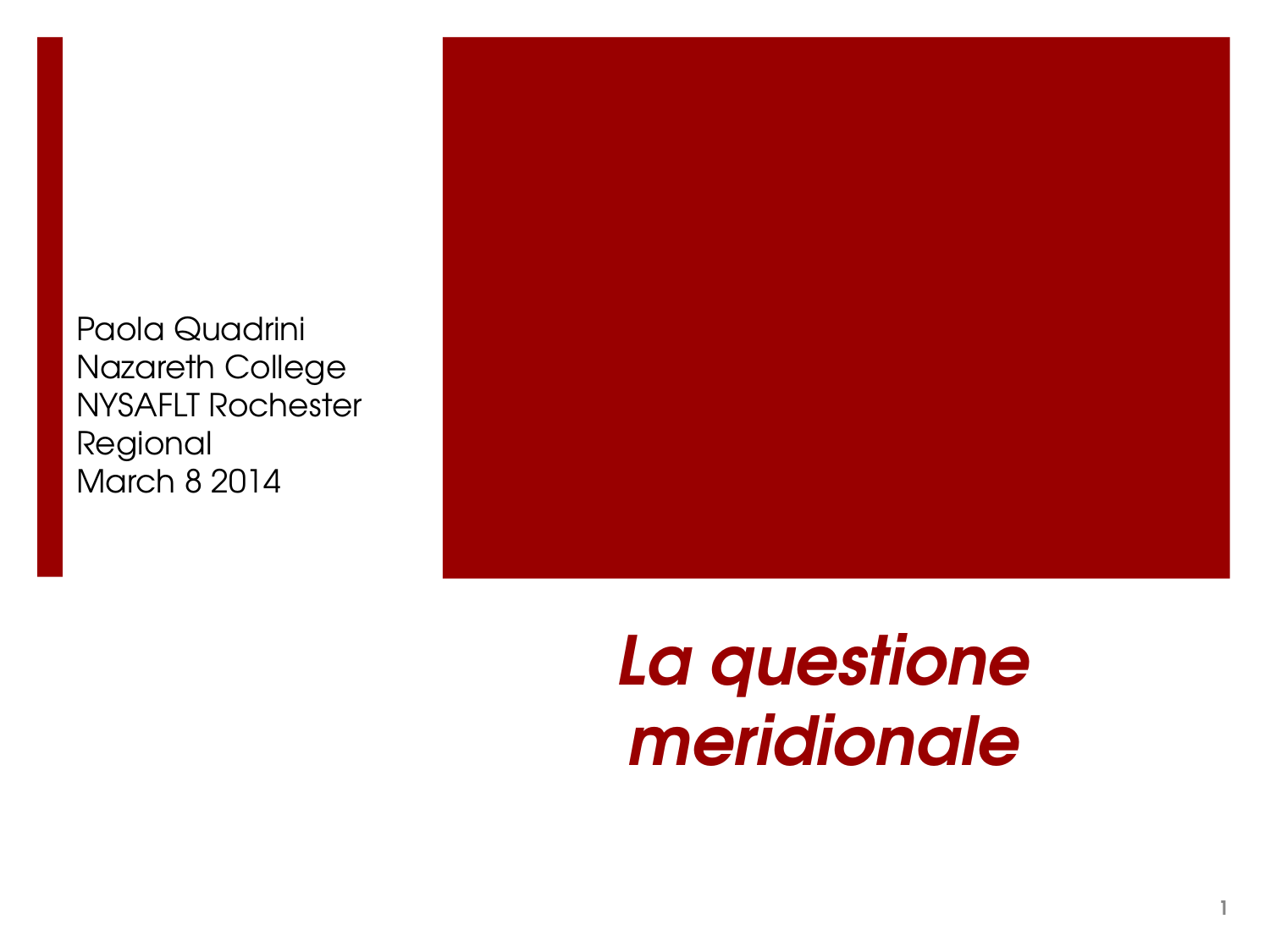

Paola Quadrini
Nazareth College
NYSAFLT Rochester Regional
March 8 2014
# La questione meridionale
1